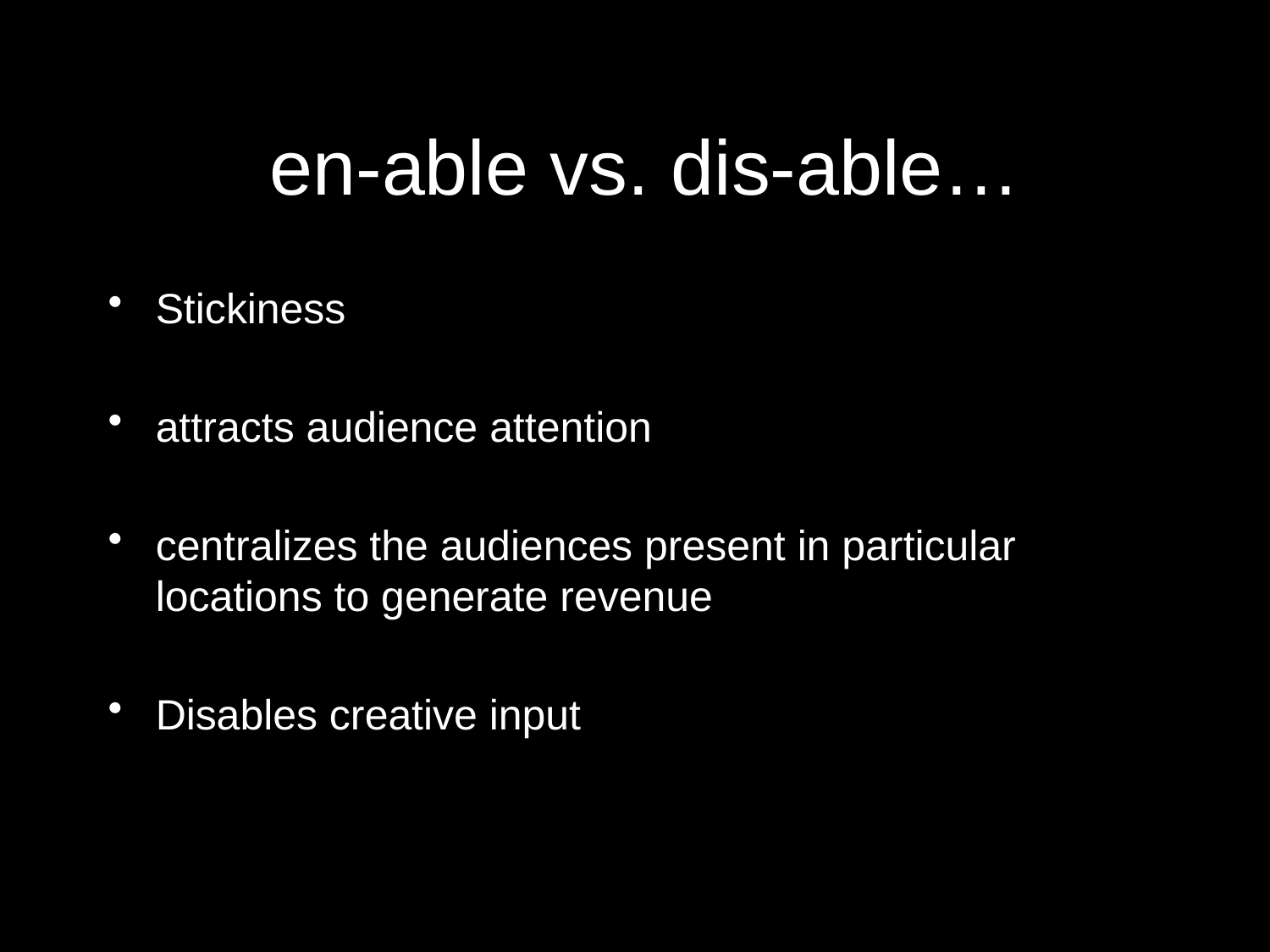

# en-able vs. dis-able…
Stickiness

attracts audience attention

centralizes the audiences present in particular locations to generate revenue

Disables creative input